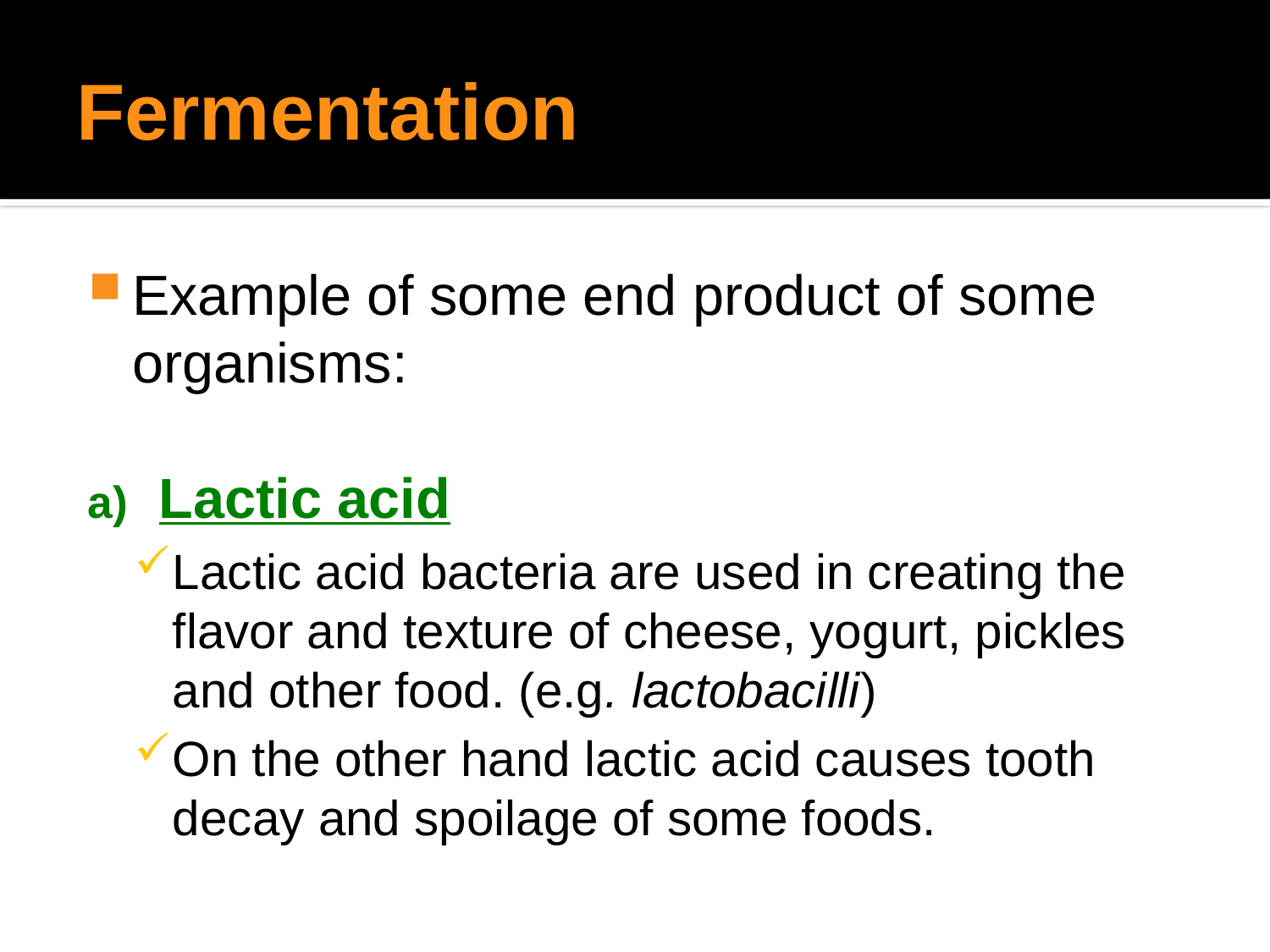

# Fermentation
Example of some end product of some organisms:

Lactic acid
Lactic acid bacteria are used in creating the flavor and texture of cheese, yogurt, pickles and other food. (e.g. lactobacilli)
On the other hand lactic acid causes tooth decay and spoilage of some foods.